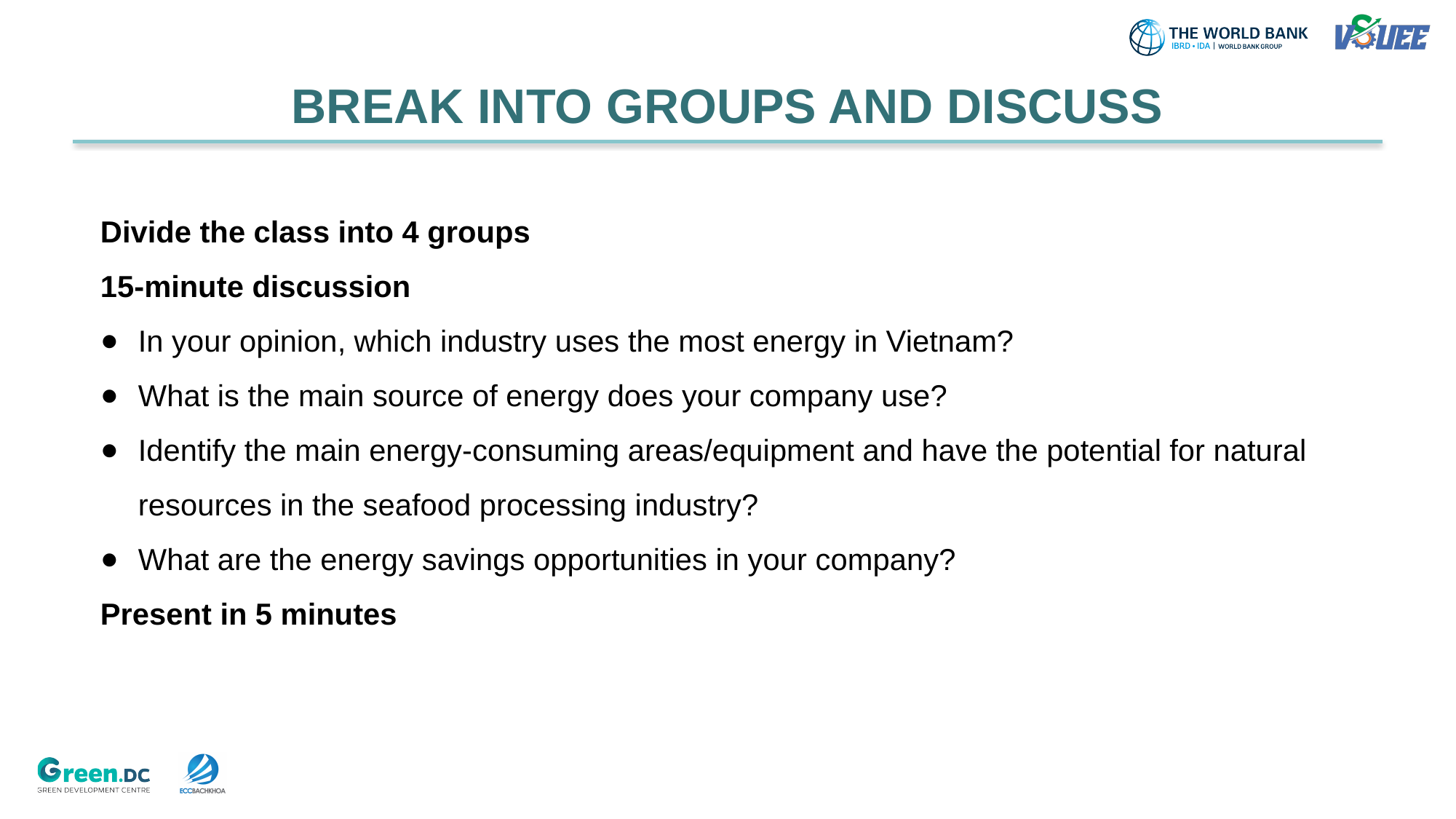

# BREAK INTO GROUPS AND DISCUSS
Divide the class into 4 groups
15-minute discussion
In your opinion, which industry uses the most energy in Vietnam?
What is the main source of energy does your company use?
Identify the main energy-consuming areas/equipment and have the potential for natural resources in the seafood processing industry?
What are the energy savings opportunities in your company?
Present in 5 minutes